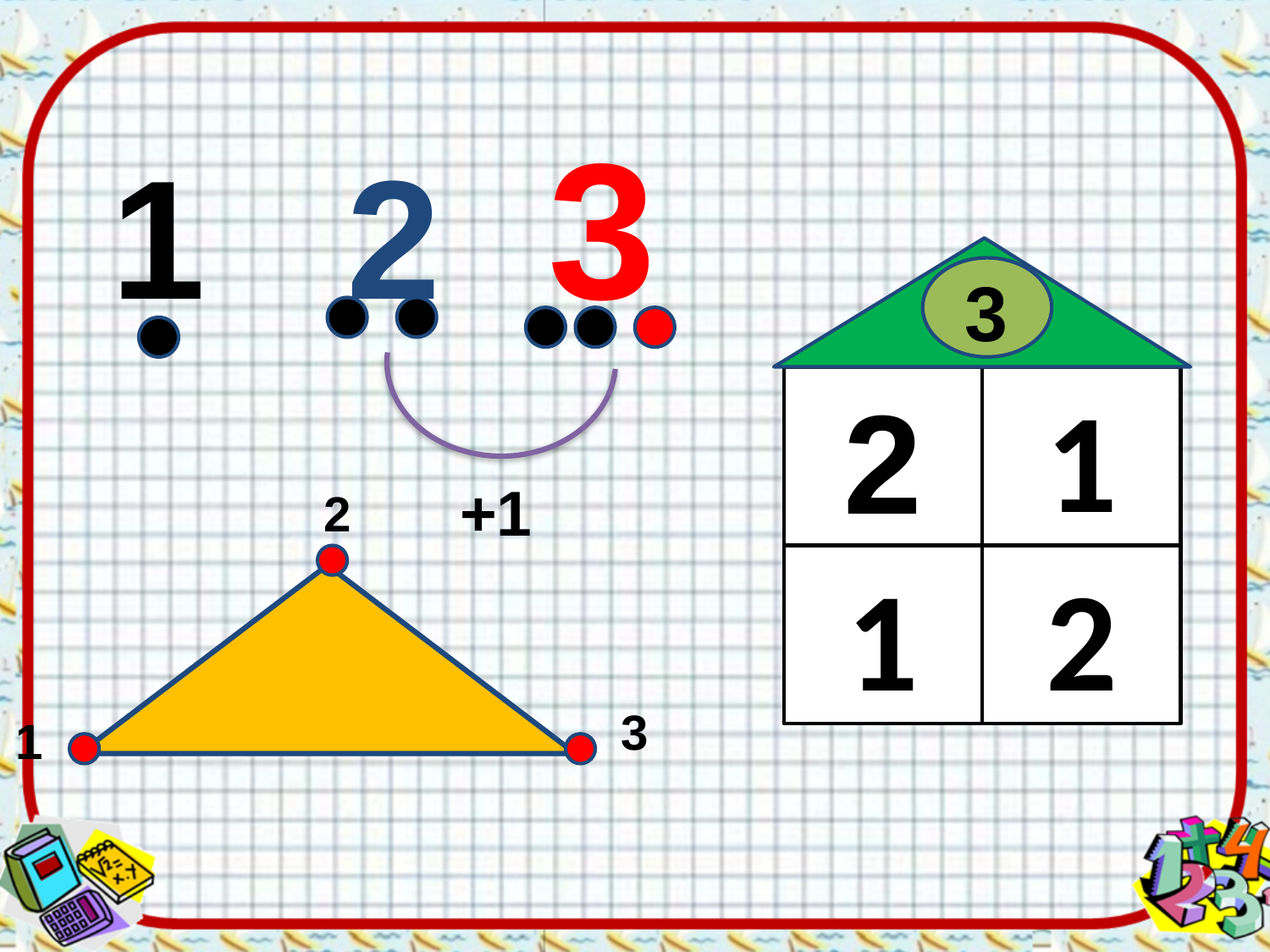

1   2  3

3

2
1
+1
2

1
2

3
1